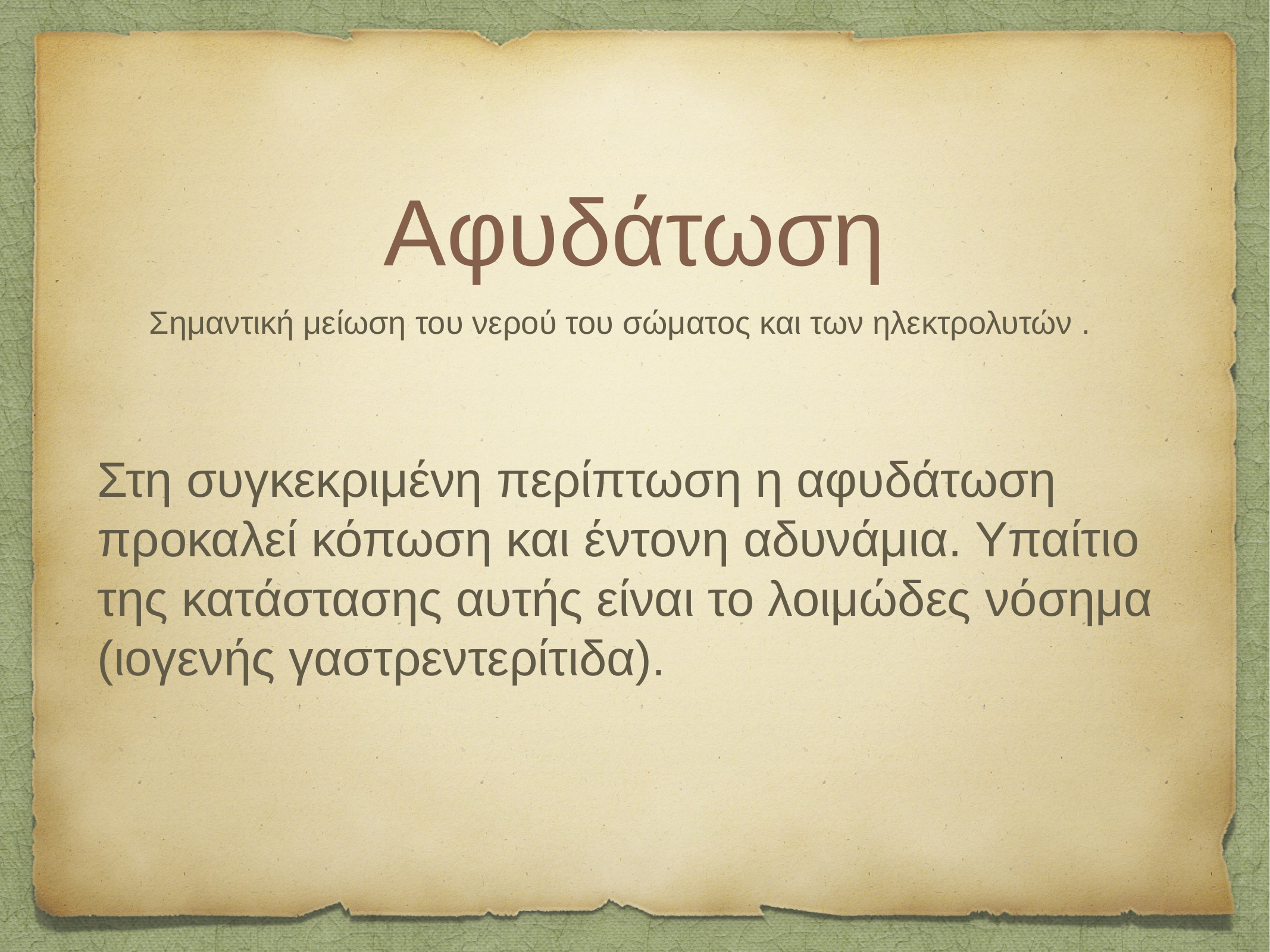

# Αφυδάτωση
Σημαντική μείωση του νερού του σώματος και των ηλεκτρολυτών .
Στη συγκεκριμένη περίπτωση η αφυδάτωση προκαλεί κόπωση και έντονη αδυνάμια. Υπαίτιο της κατάστασης αυτής είναι το λοιμώδες νόσημα (ιογενής γαστρεντερίτιδα).